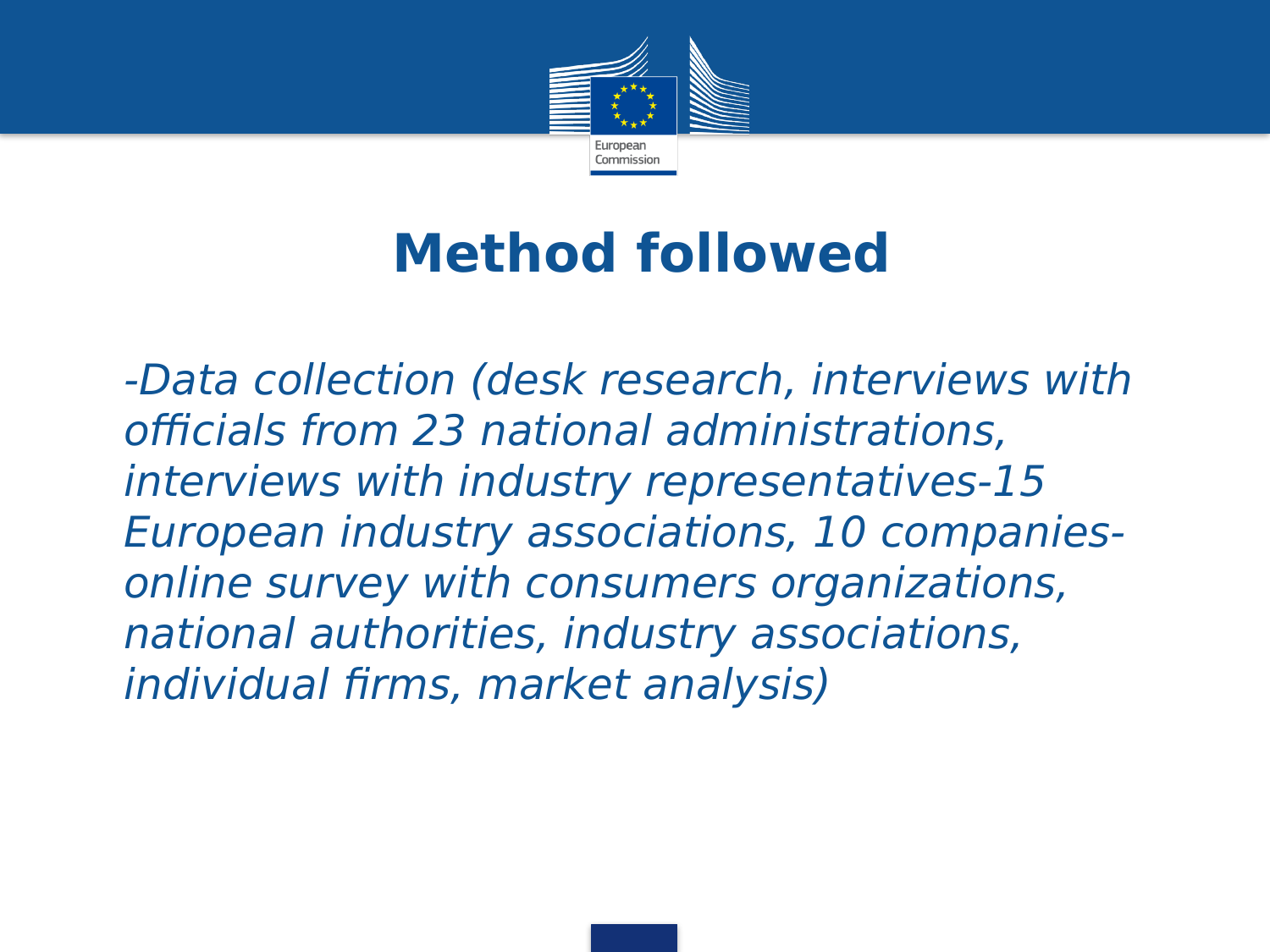

# Method followed
-Data collection (desk research, interviews with officials from 23 national administrations, interviews with industry representatives-15 European industry associations, 10 companies- online survey with consumers organizations, national authorities, industry associations, individual firms, market analysis)